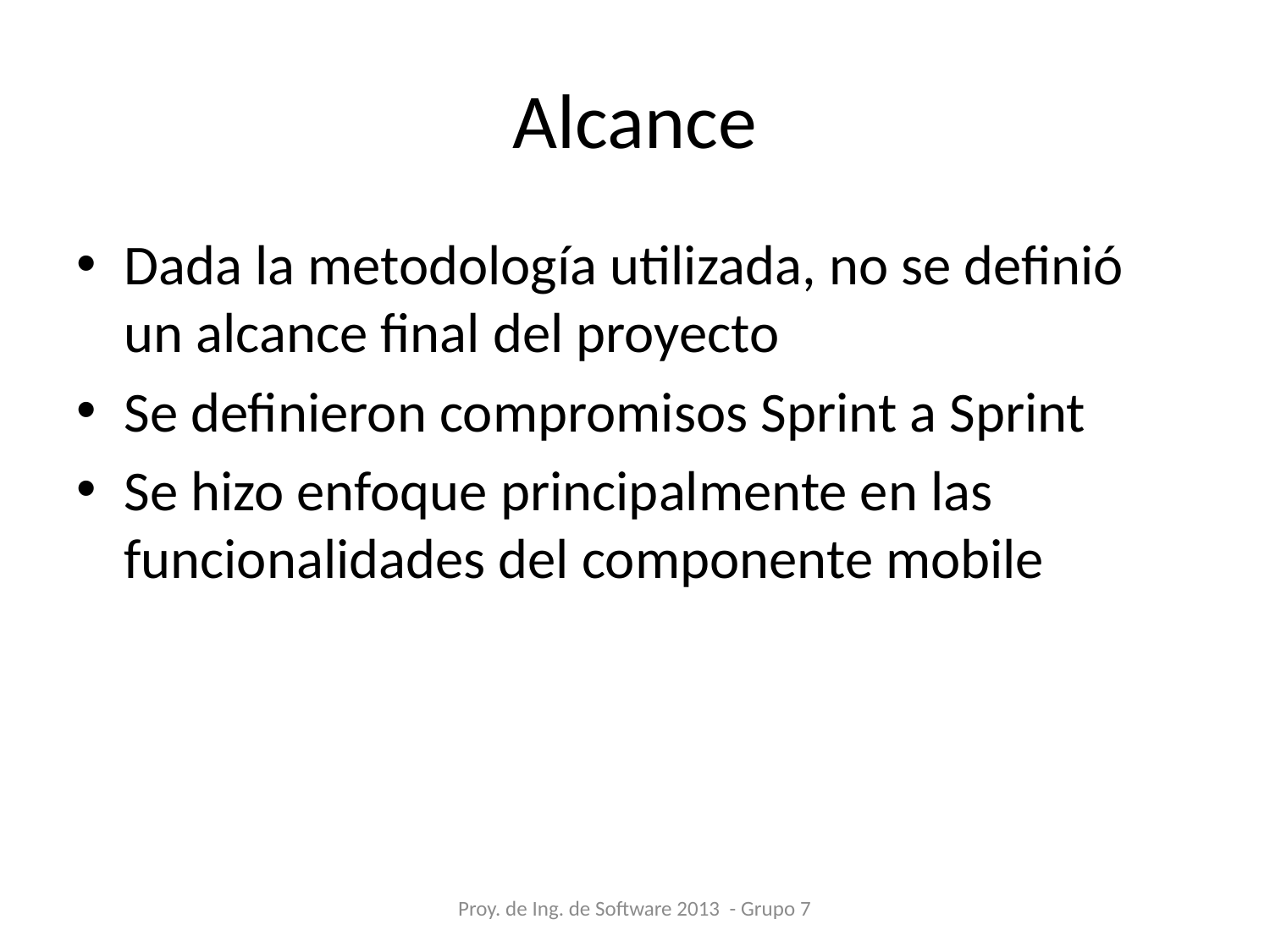

# Alcance
Dada la metodología utilizada, no se definió un alcance final del proyecto
Se definieron compromisos Sprint a Sprint
Se hizo enfoque principalmente en las funcionalidades del componente mobile
Proy. de Ing. de Software 2013  - Grupo 7